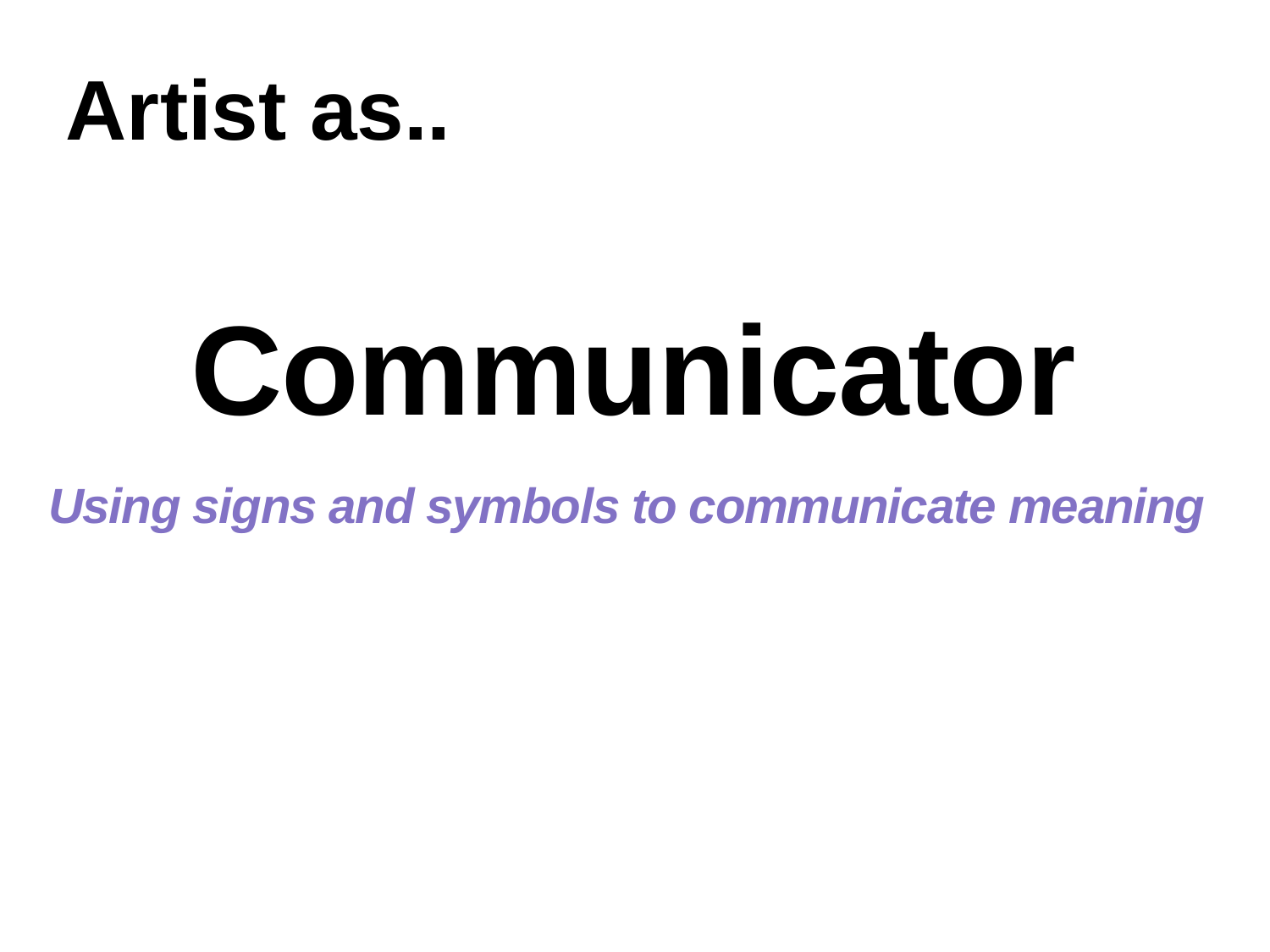

Artist as..
# Communicator Using signs and symbols to communicate meaning